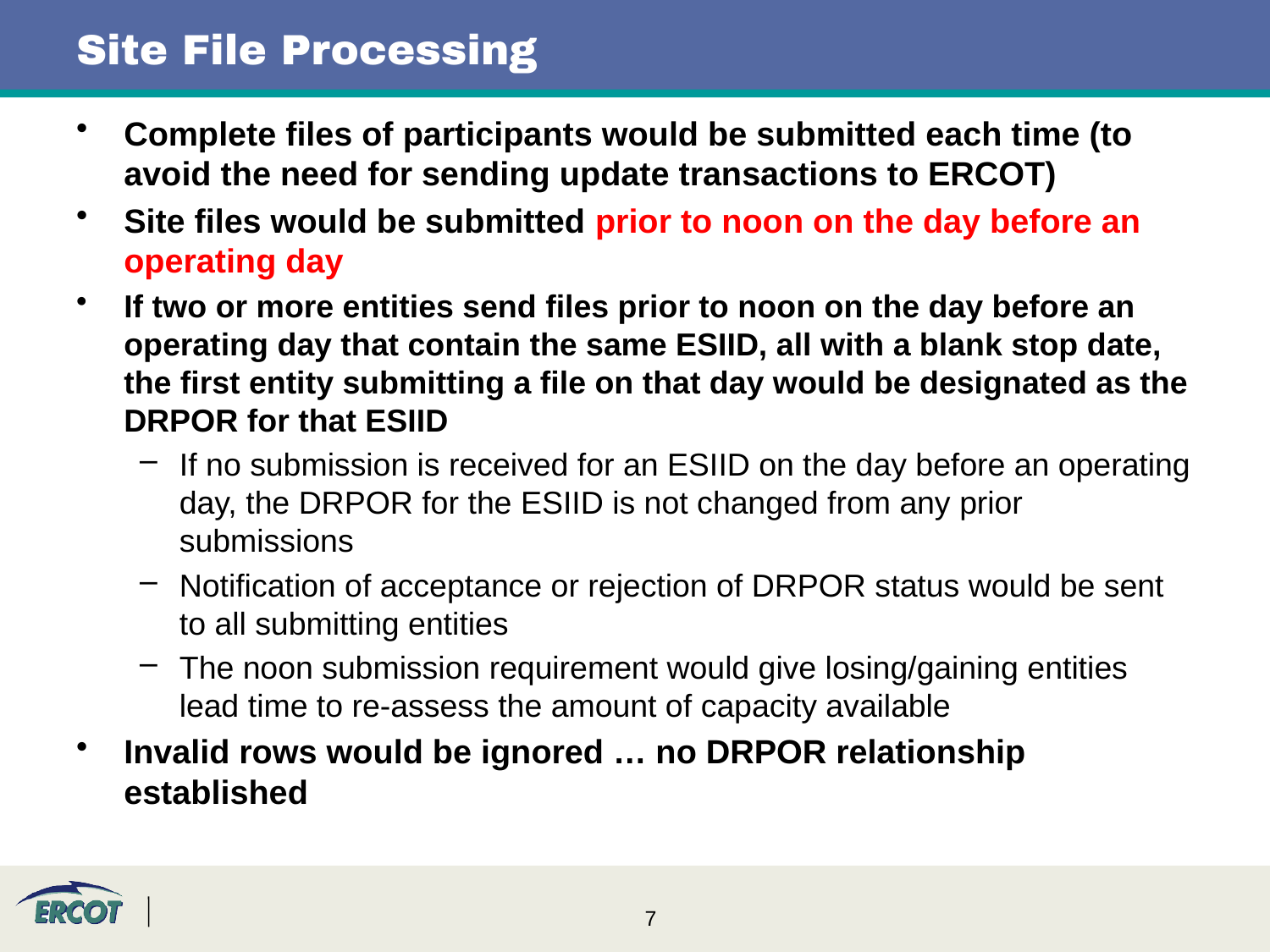

# Site File Processing
Complete files of participants would be submitted each time (to avoid the need for sending update transactions to ERCOT)
Site files would be submitted prior to noon on the day before an operating day
If two or more entities send files prior to noon on the day before an operating day that contain the same ESIID, all with a blank stop date, the first entity submitting a file on that day would be designated as the DRPOR for that ESIID
If no submission is received for an ESIID on the day before an operating day, the DRPOR for the ESIID is not changed from any prior submissions
Notification of acceptance or rejection of DRPOR status would be sent to all submitting entities
The noon submission requirement would give losing/gaining entities lead time to re-assess the amount of capacity available
Invalid rows would be ignored … no DRPOR relationship established